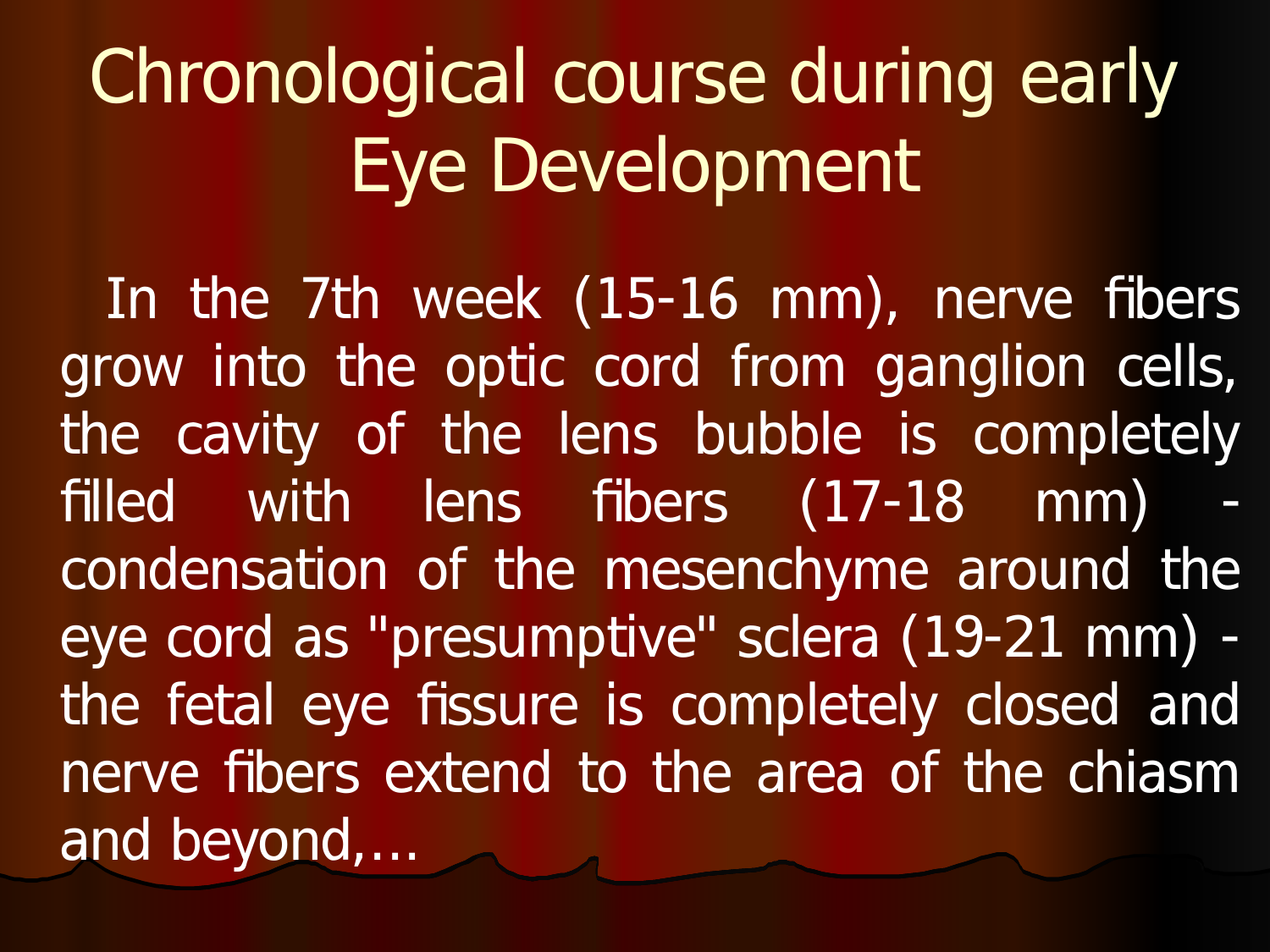

# Chronological course during early Eye Development
   In the 7th week (15-16 mm), nerve fibers grow into the optic cord from ganglion cells, the cavity of the lens bubble is completely filled with lens fibers (17-18 mm) - condensation of the mesenchyme around the eye cord as "presumptive" sclera (19-21 mm) - the fetal eye fissure is completely closed and nerve fibers extend to the area of the chiasm and beyond,...